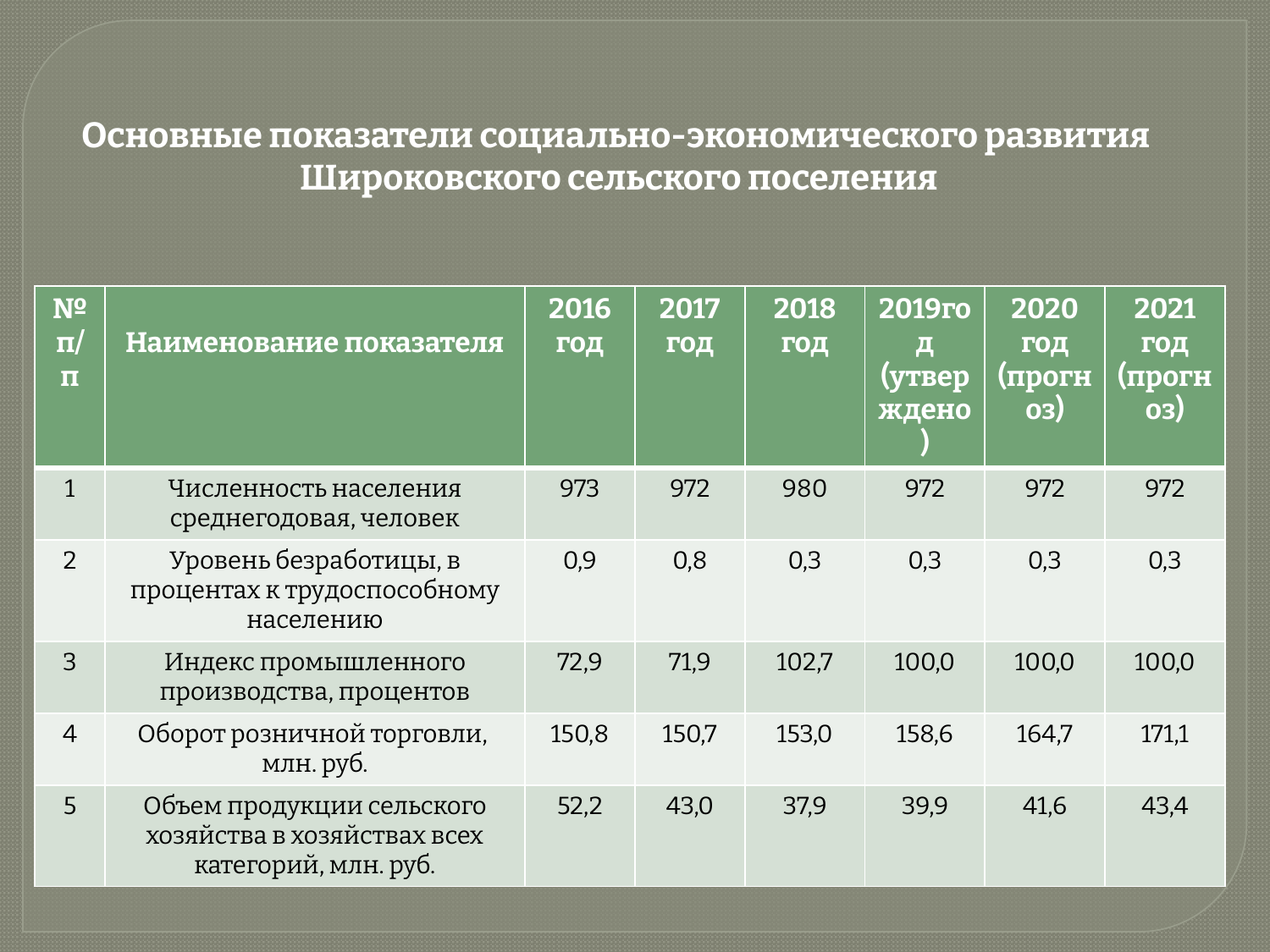

Основные показатели социально-экономического развития
Широковского сельского поселения
| № п/п | Наименование показателя | 2016 год | 2017 год | 2018 год | 2019год (утверждено) | 2020 год (прогноз) | 2021 год (прогноз) |
| --- | --- | --- | --- | --- | --- | --- | --- |
| 1 | Численность населения среднегодовая, человек | 973 | 972 | 980 | 972 | 972 | 972 |
| 2 | Уровень безработицы, в процентах к трудоспособному населению | 0,9 | 0,8 | 0,3 | 0,3 | 0,3 | 0,3 |
| 3 | Индекс промышленного производства, процентов | 72,9 | 71,9 | 102,7 | 100,0 | 100,0 | 100,0 |
| 4 | Оборот розничной торговли, млн. руб. | 150,8 | 150,7 | 153,0 | 158,6 | 164,7 | 171,1 |
| 5 | Объем продукции сельского хозяйства в хозяйствах всех категорий, млн. руб. | 52,2 | 43,0 | 37,9 | 39,9 | 41,6 | 43,4 |